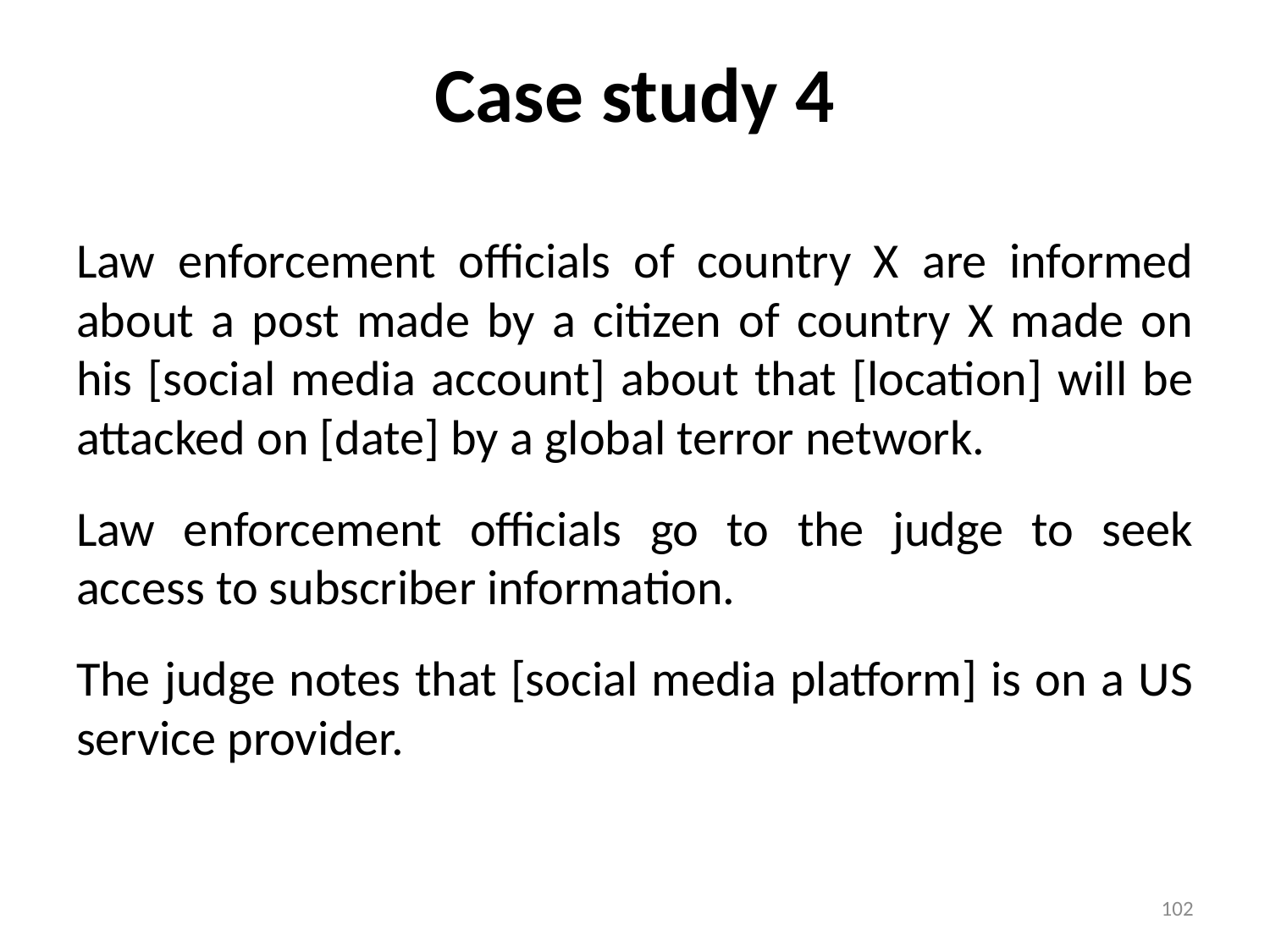

# Case study 4
Law enforcement officials of country X are informed about a post made by a citizen of country X made on his [social media account] about that [location] will be attacked on [date] by a global terror network.
Law enforcement officials go to the judge to seek access to subscriber information.
The judge notes that [social media platform] is on a US service provider.
102